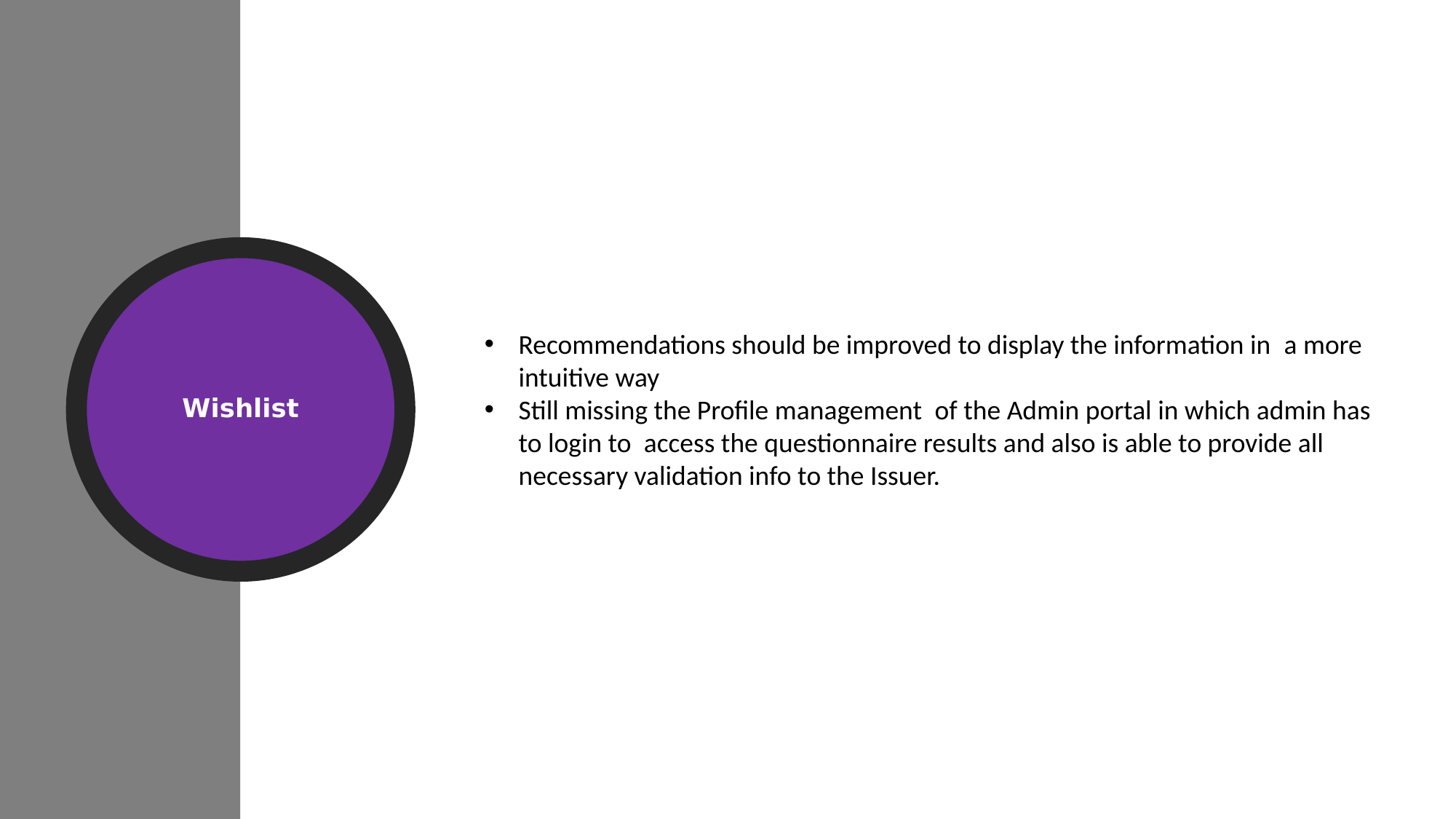

Wishlist
Recommendations should be improved to display the information in  a more intuitive way
Still missing the Profile management  of the Admin portal in which admin has to login to  access the questionnaire results and also is able to provide all necessary validation info to the Issuer.